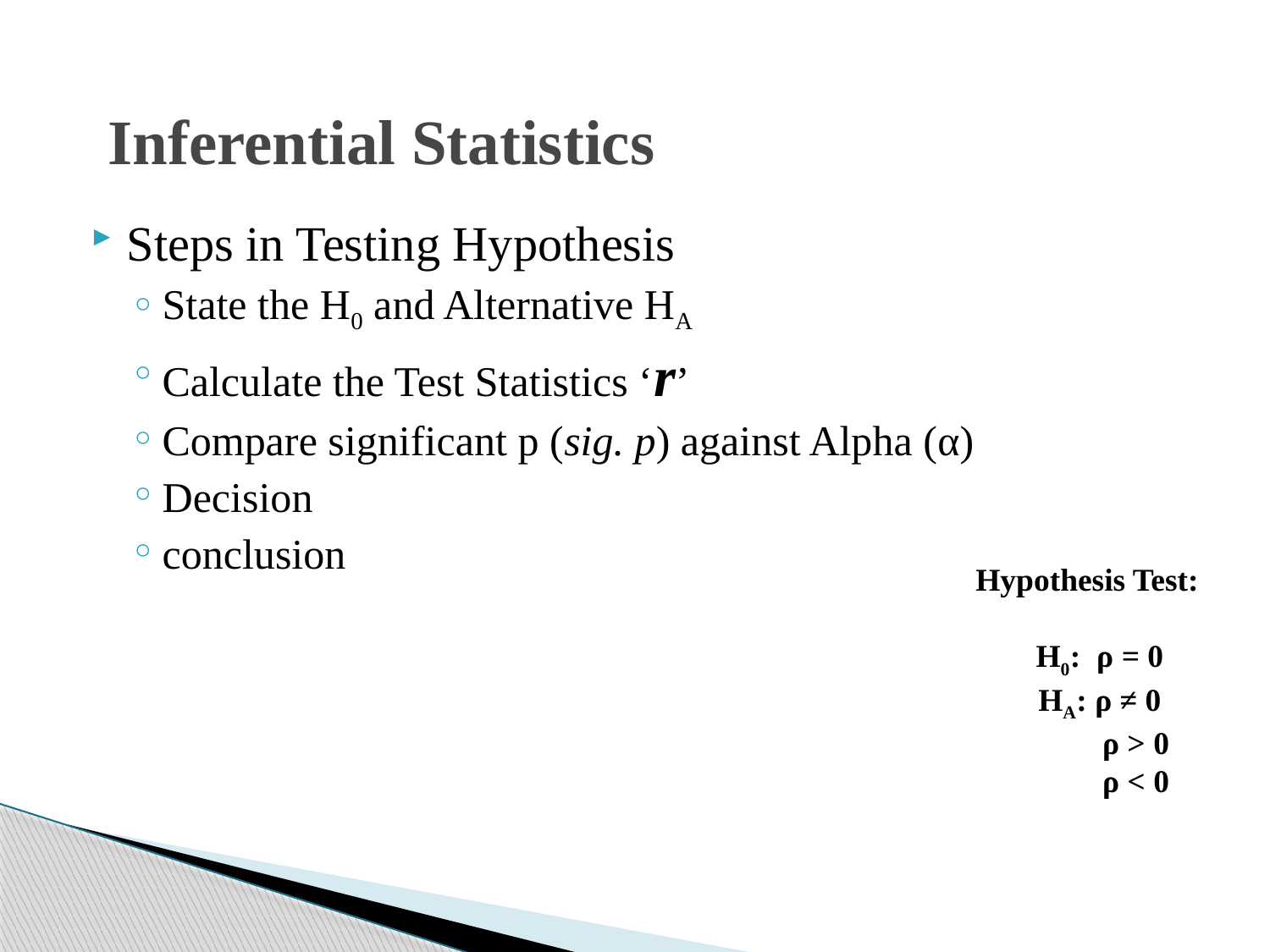

# Inferential Statistics
Steps in Testing Hypothesis
State the H0 and Alternative HA
Calculate the Test Statistics ‘r’
Compare significant p (sig. p) against Alpha (α)
Decision
conclusion
Hypothesis Test:

H0:  ρ = 0
HA: ρ ≠ 0
         ρ > 0
         ρ < 0